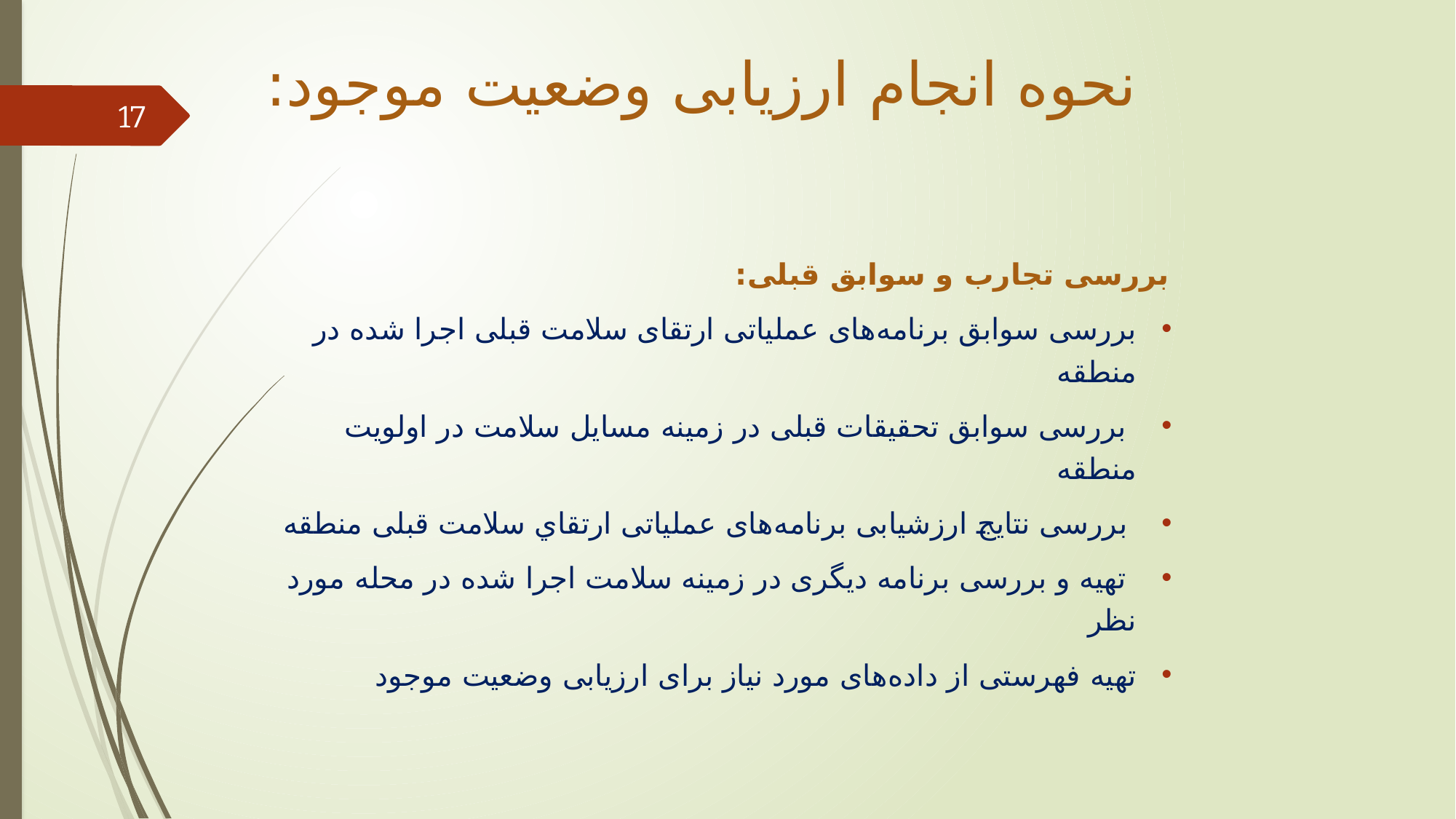

# نحوه انجام ارزیابی وضعیت موجود:
17
بررسی تجارب و سوابق قبلی:
بررسی سوابق برنامه‌های عملیاتی ارتقای سلامت قبلی اجرا شده در منطقه
 بررسی سوابق تحقیقات قبلی در زمینه مسایل سلامت در اولویت منطقه
 بررسی نتایج ارزشیابی برنامه‌های عملیاتی ارتقاي سلامت قبلی منطقه
 تهیه و بررسی برنامه دیگری در زمینه سلامت اجرا شده در محله مورد نظر
تهیه فهرستی از داده‌های مورد نیاز برای ارزیابی وضعیت موجود